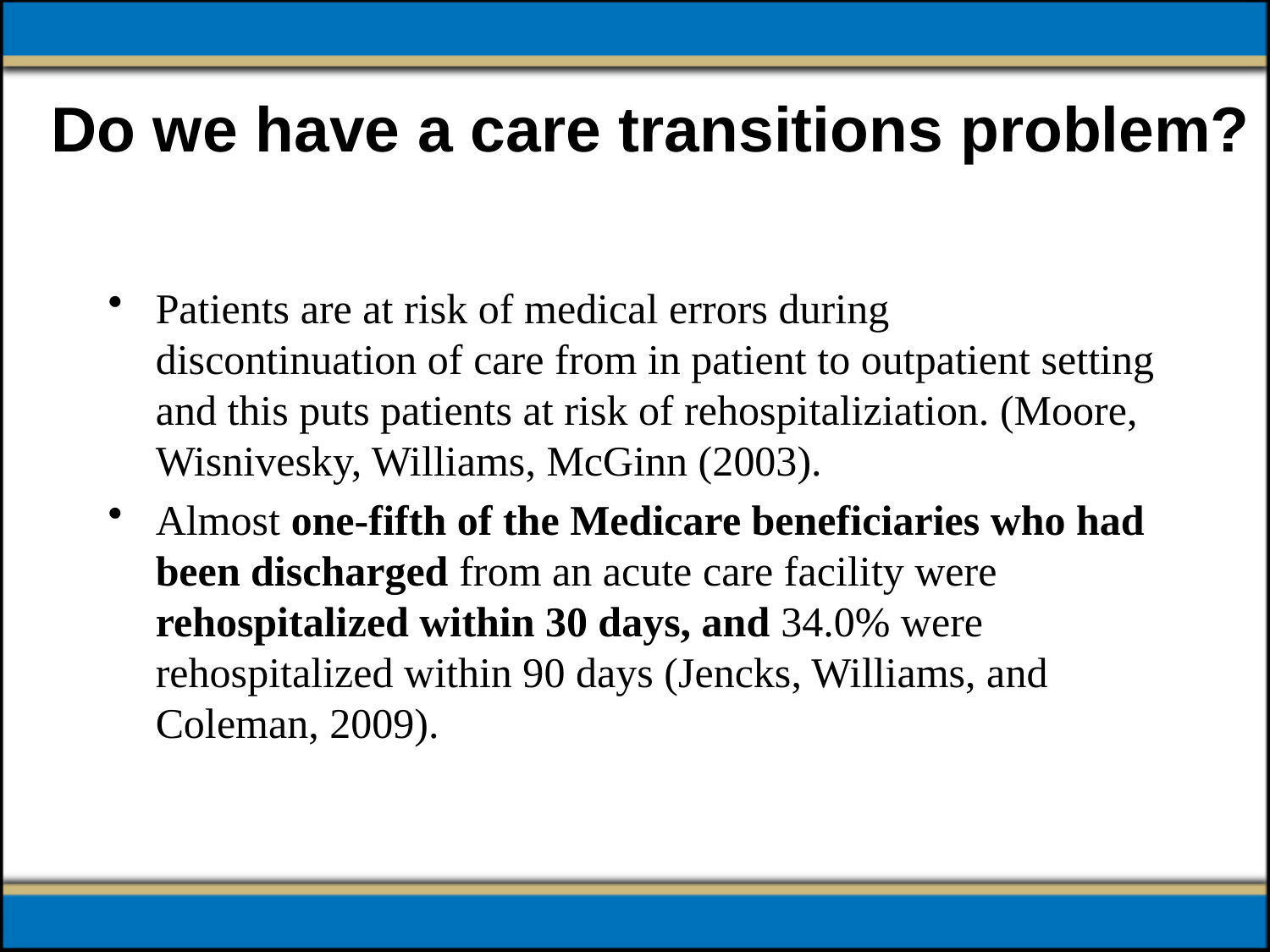

# Do we have a care transitions problem?
Patients are at risk of medical errors during discontinuation of care from in patient to outpatient setting and this puts patients at risk of rehospitaliziation. (Moore, Wisnivesky, Williams, McGinn (2003).
Almost one-fifth of the Medicare beneficiaries who had been discharged from an acute care facility were rehospitalized within 30 days, and 34.0% were rehospitalized within 90 days (Jencks, Williams, and Coleman, 2009).